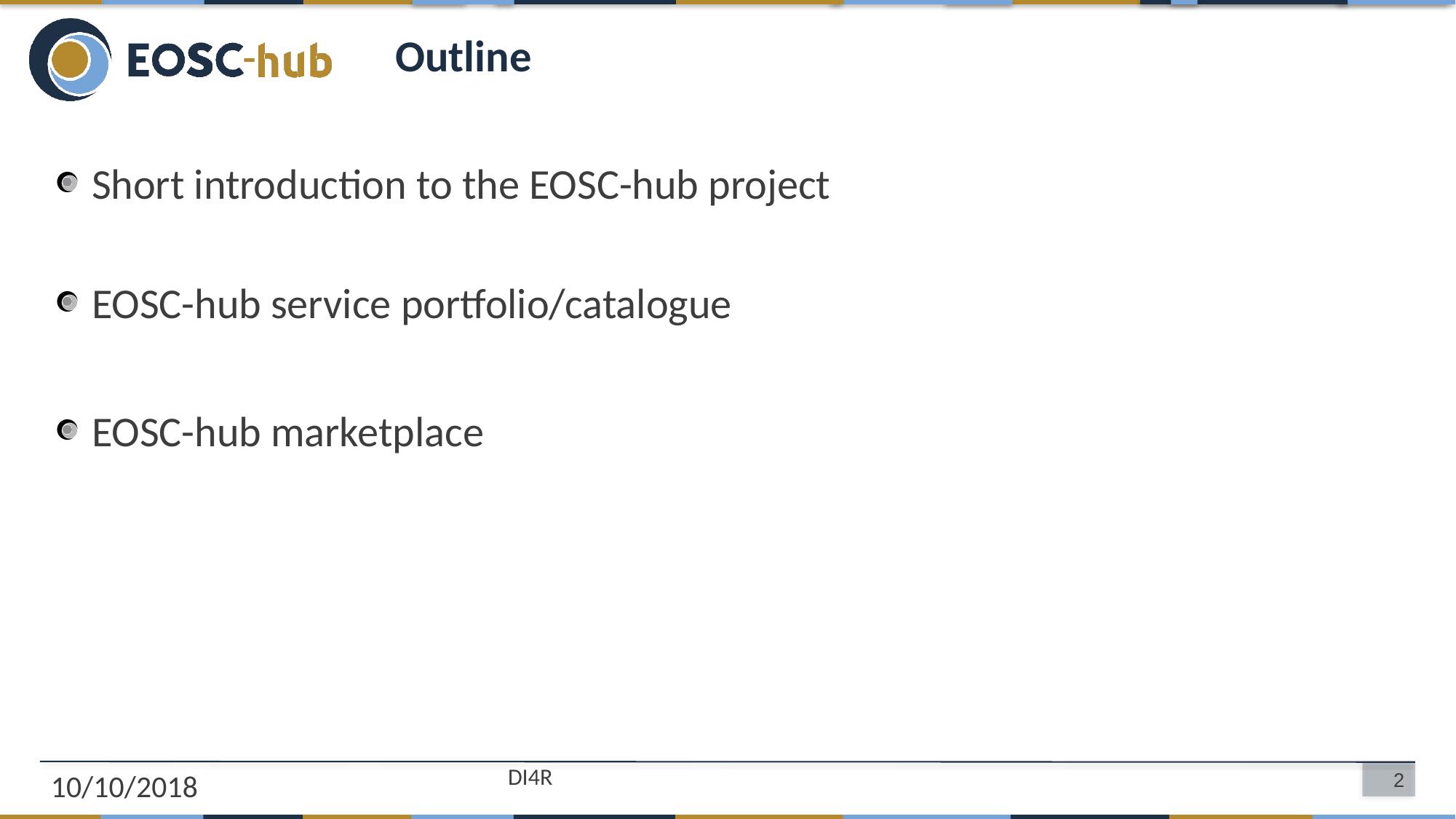

# Outline
Short introduction to the EOSC-hub project

EOSC-hub service portfolio/catalogue

EOSC-hub marketplace

10/10/2018
DI4R
2